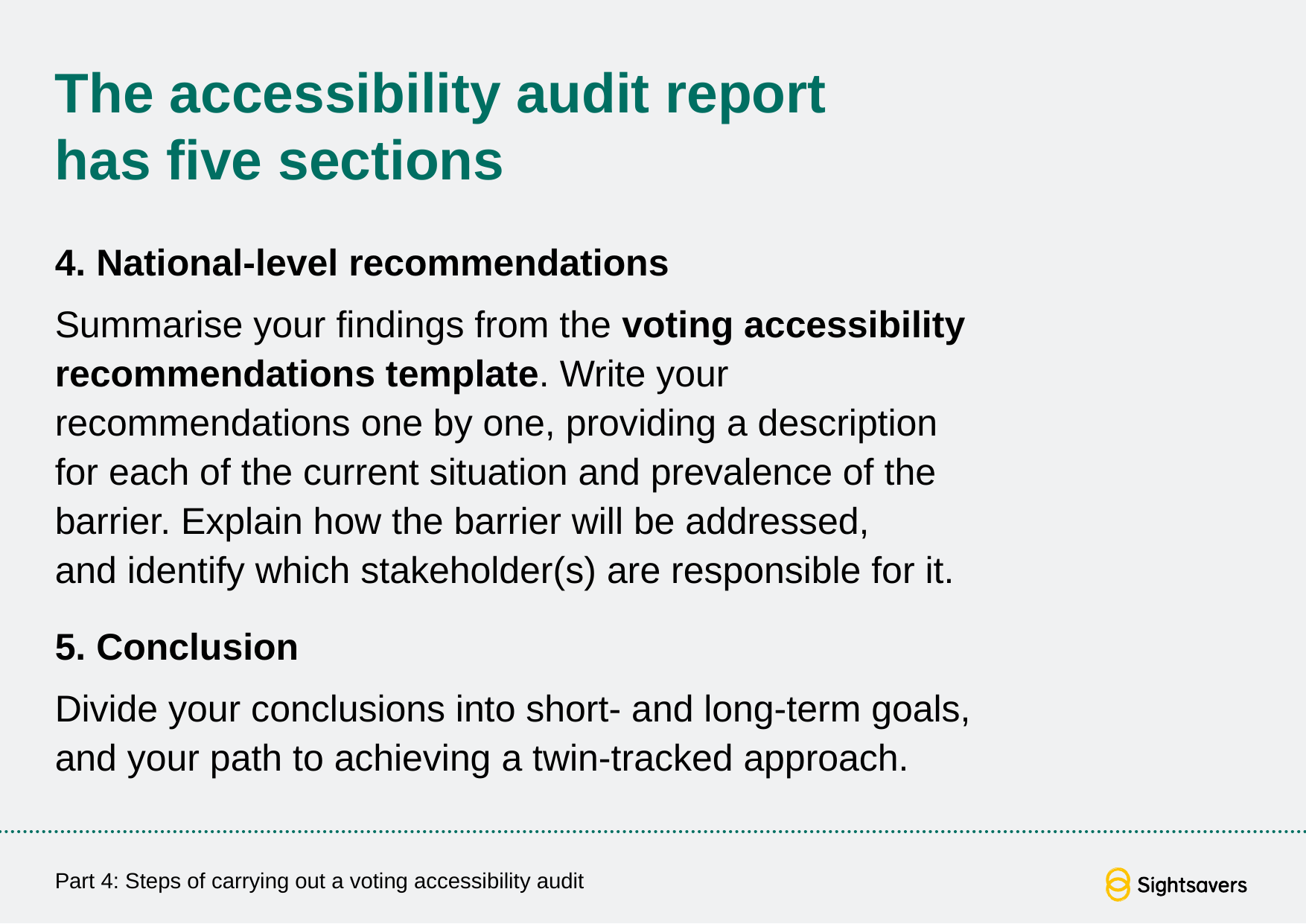

# The accessibility audit report has five sections
4. National-level recommendations
Summarise your findings from the voting accessibility recommendations template. Write your recommendations one by one, providing a description for each of the current situation and prevalence of the barrier. Explain how the barrier will be addressed,
and identify which stakeholder(s) are responsible for it.
5. Conclusion
Divide your conclusions into short- and long-term goals, and your path to achieving a twin-tracked approach.
Part 4: Steps of carrying out a voting accessibility audit